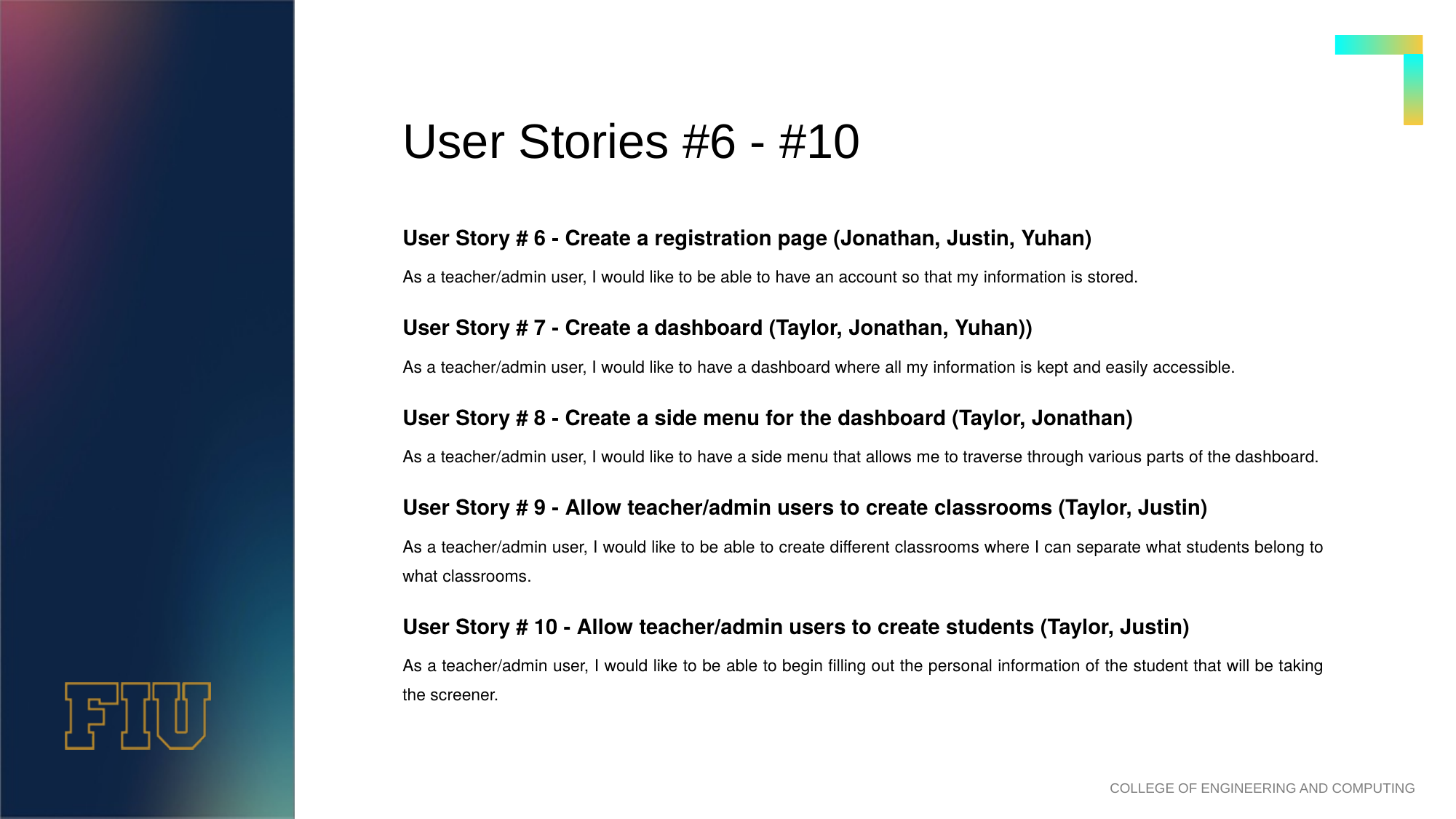

# User Stories #6 - #10
User Story # 6 - Create a registration page (Jonathan, Justin, Yuhan)
As a teacher/admin user, I would like to be able to have an account so that my information is stored.
User Story # 7 - Create a dashboard (Taylor, Jonathan, Yuhan))
As a teacher/admin user, I would like to have a dashboard where all my information is kept and easily accessible.
User Story # 8 - Create a side menu for the dashboard (Taylor, Jonathan)
As a teacher/admin user, I would like to have a side menu that allows me to traverse through various parts of the dashboard.
User Story # 9 - Allow teacher/admin users to create classrooms (Taylor, Justin)
As a teacher/admin user, I would like to be able to create different classrooms where I can separate what students belong to what classrooms.
User Story # 10 - Allow teacher/admin users to create students (Taylor, Justin)
As a teacher/admin user, I would like to be able to begin filling out the personal information of the student that will be taking the screener.